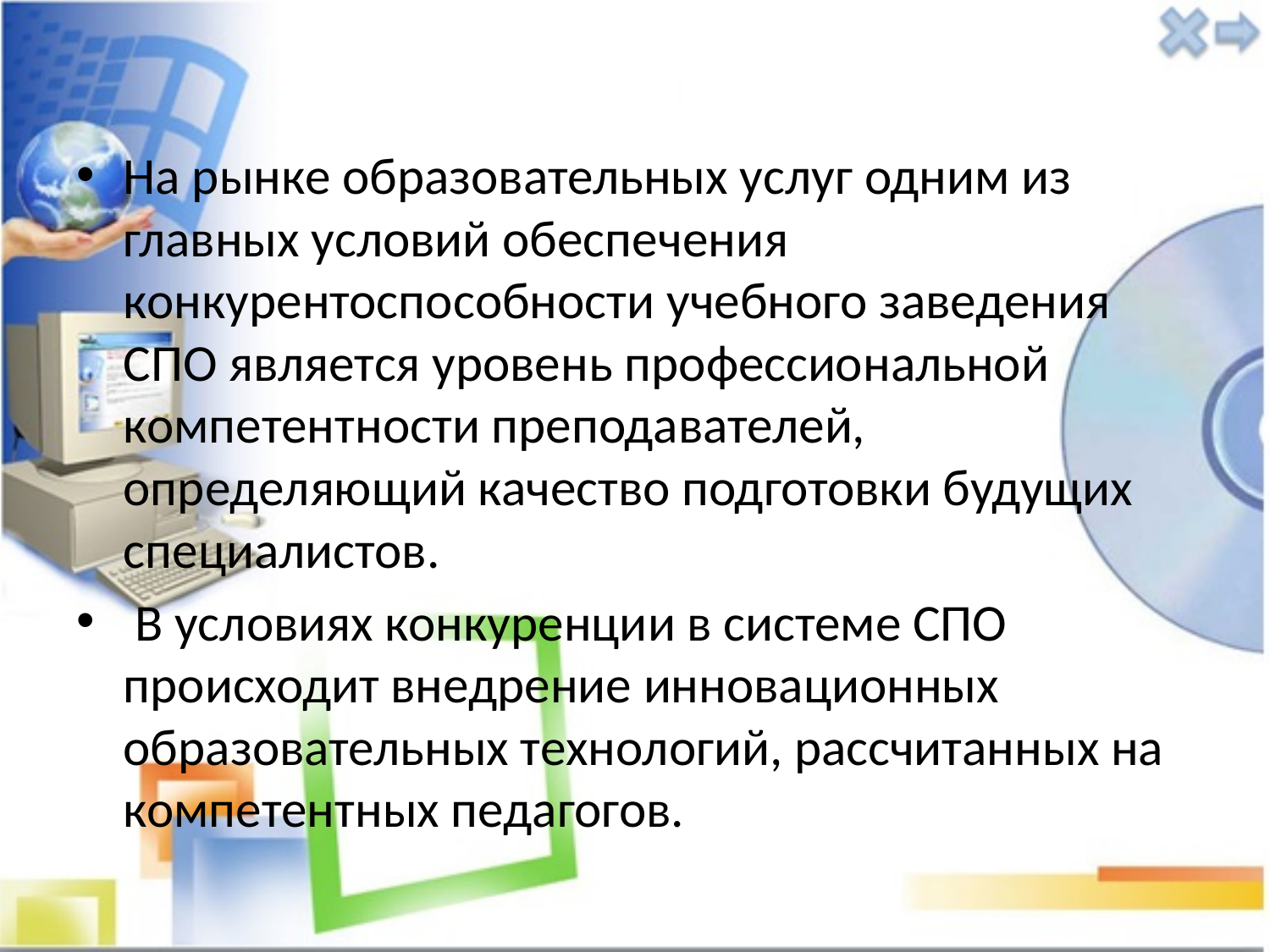

На рынке образовательных услуг одним из главных условий обеспечения конкурентоспособности учебного заведения СПО является уровень профессиональной компетентности преподавателей, определяющий качество подготовки будущих специалистов.
 В условиях конкуренции в системе СПО происходит внедрение инновационных образовательных технологий, рассчитанных на компетентных педагогов.